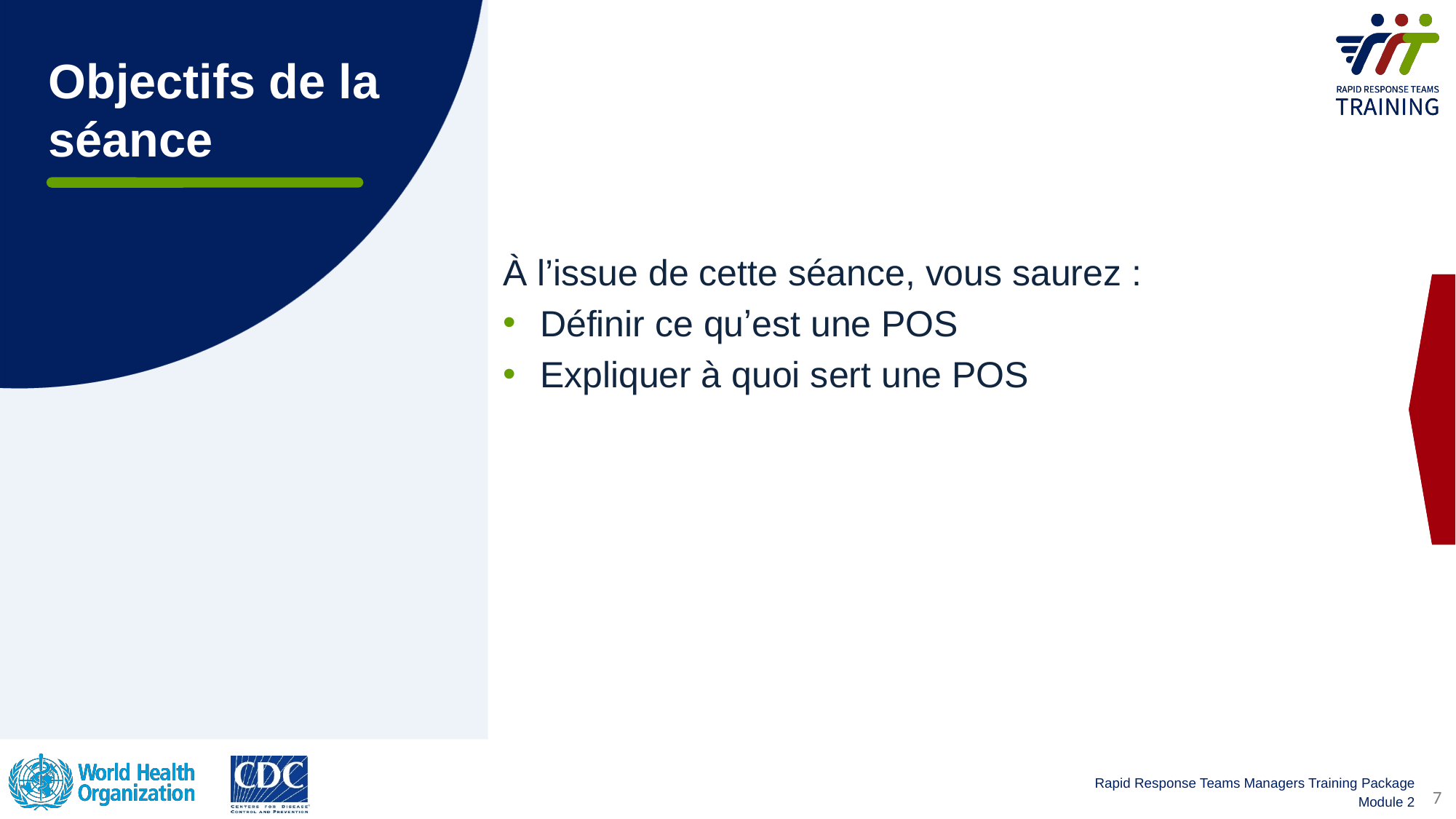

Objectifs de la séance
À l’issue de cette séance, vous saurez :
Définir ce quʼest une POS
Expliquer à quoi sert une POS

7